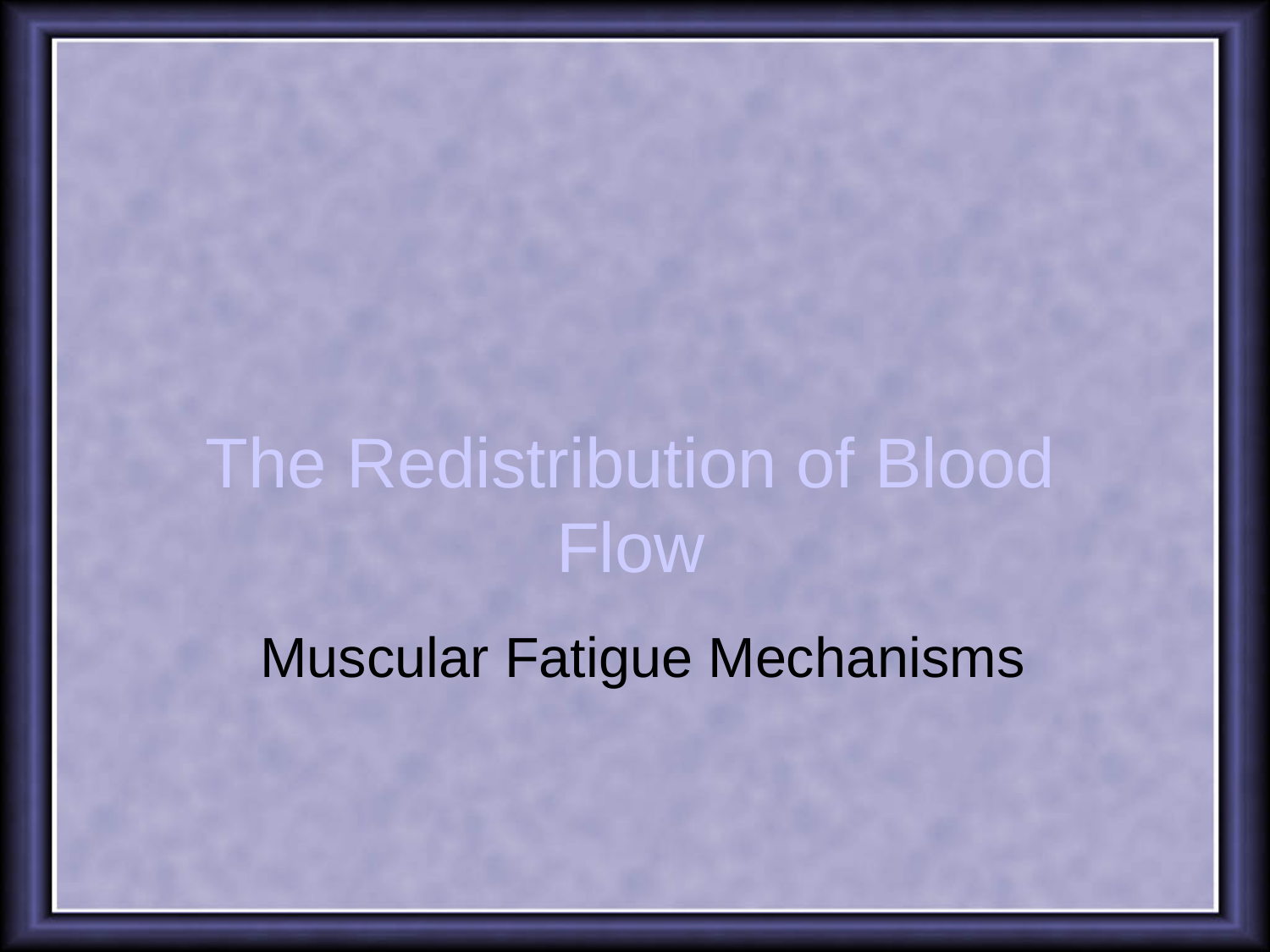

# The Redistribution of Blood Flow
Muscular Fatigue Mechanisms